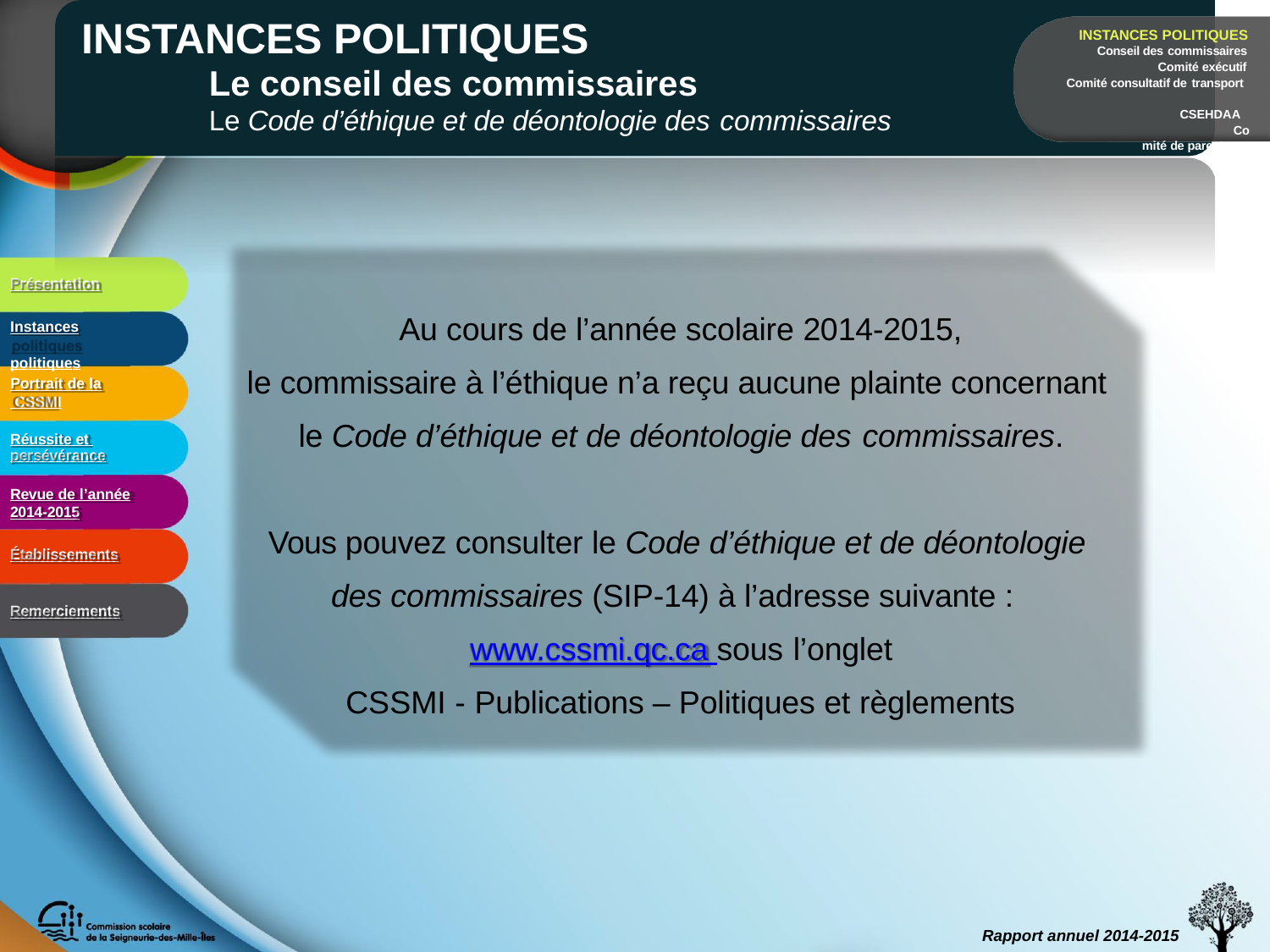

# INSTANCES POLITIQUES

INSTANCES POLITIQUES
Conseil des commissaires
Comité exécutif  Comité consultatif de transport
CCSEHDAA
Comité de parents
Le conseil des commissaires
Le Code d’éthique et de déontologie des commissaires

Présentation
Au cours de l’année scolaire 2014-2015,
le commissaire à l’éthique n’a reçu aucune plainte concernant  le Code d’éthique et de déontologie des commissaires.

Instances  politiques

Portrait de la  CSSMI

Réussite et  persévérance

Revue de l’année
2014-2015

Vous pouvez consulter le Code d’éthique et de déontologie  des commissaires (SIP-14) à l’adresse suivante :  www.cssmi.qc.ca sous l’onglet
CSSMI - Publications – Politiques et règlements

Établissements

Remerciements

Rapport annuel 2014-2015